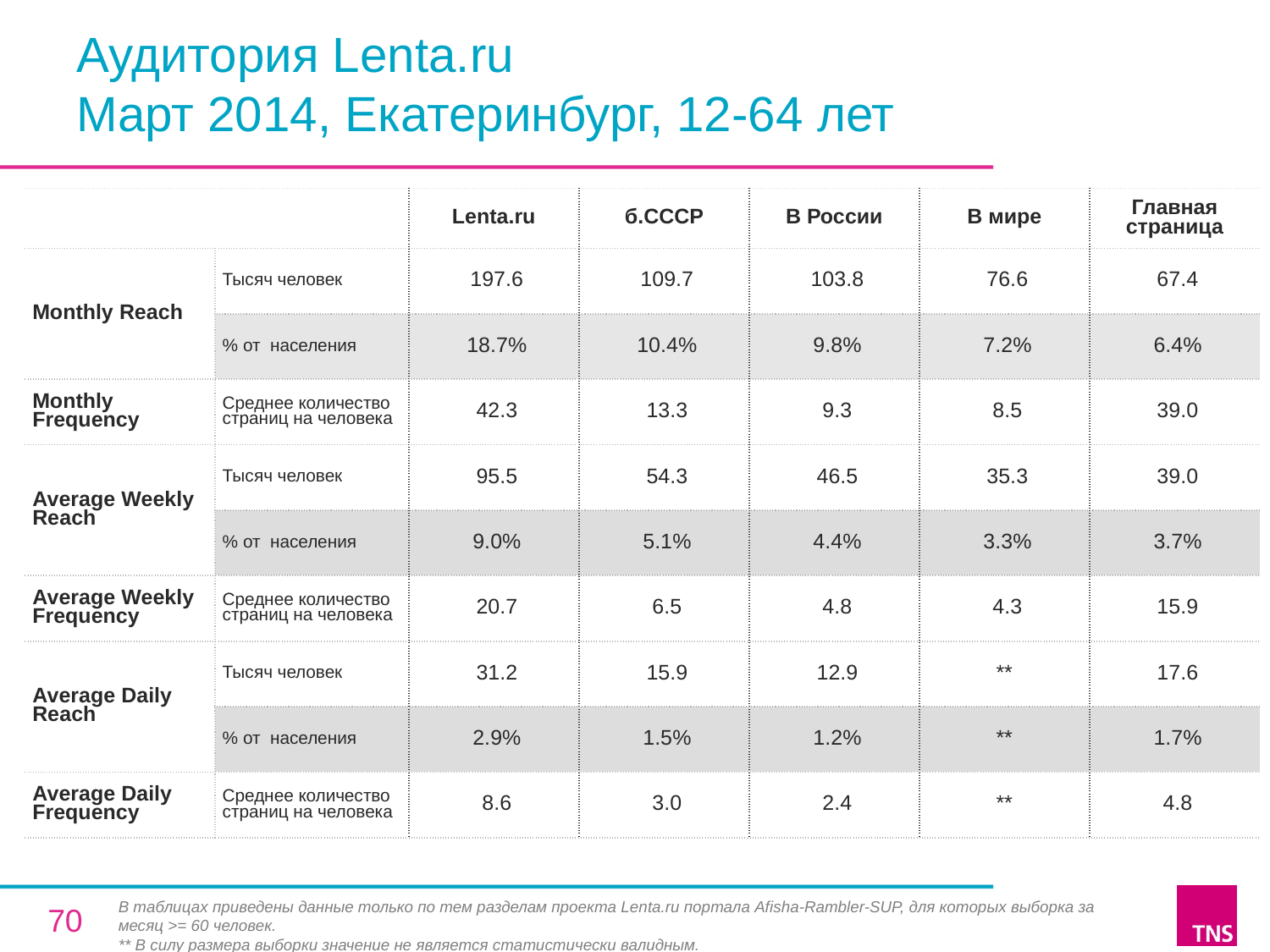

# Аудитория Lenta.ru Март 2014, Екатеринбург, 12-64 лет
|  |  | Lenta.ru | б.СССР | В России | В мире | Главная страница |
| --- | --- | --- | --- | --- | --- | --- |
| Monthly Reach | Тысяч человек | 197.6 | 109.7 | 103.8 | 76.6 | 67.4 |
|  | % от населения | 18.7% | 10.4% | 9.8% | 7.2% | 6.4% |
| Monthly Frequency | Среднее количество страниц на человека | 42.3 | 13.3 | 9.3 | 8.5 | 39.0 |
| Average Weekly Reach | Тысяч человек | 95.5 | 54.3 | 46.5 | 35.3 | 39.0 |
|  | % от населения | 9.0% | 5.1% | 4.4% | 3.3% | 3.7% |
| Average Weekly Frequency | Среднее количество страниц на человека | 20.7 | 6.5 | 4.8 | 4.3 | 15.9 |
| Average Daily Reach | Тысяч человек | 31.2 | 15.9 | 12.9 | \*\* | 17.6 |
|  | % от населения | 2.9% | 1.5% | 1.2% | \*\* | 1.7% |
| Average Daily Frequency | Среднее количество страниц на человека | 8.6 | 3.0 | 2.4 | \*\* | 4.8 |
В таблицах приведены данные только по тем разделам проекта Lenta.ru портала Afisha-Rambler-SUP, для которых выборка за месяц >= 60 человек.
** В силу размера выборки значение не является статистически валидным.
70